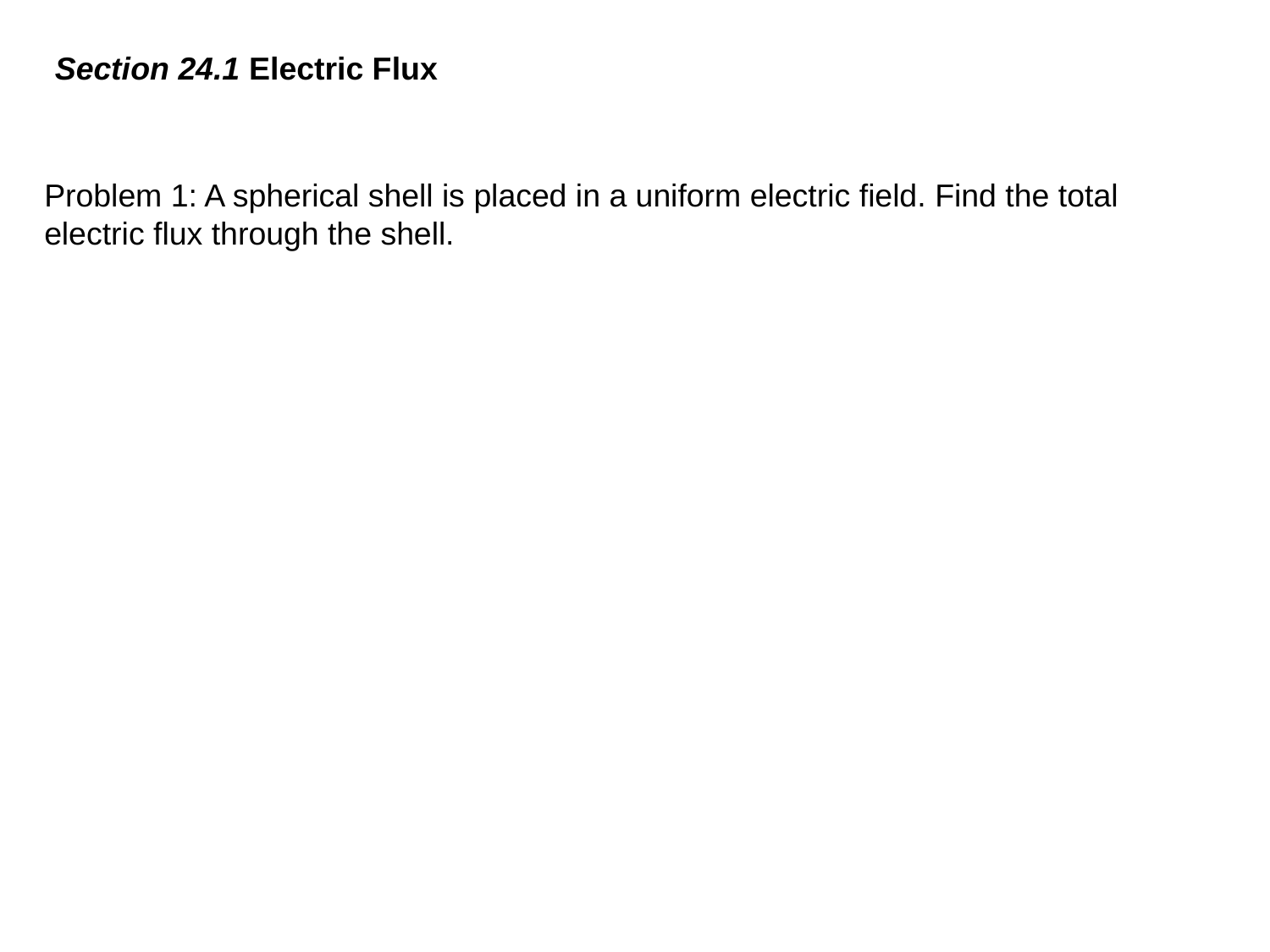

Section 24.1 Electric Flux
Problem 1: A spherical shell is placed in a uniform electric field. Find the total electric flux through the shell.